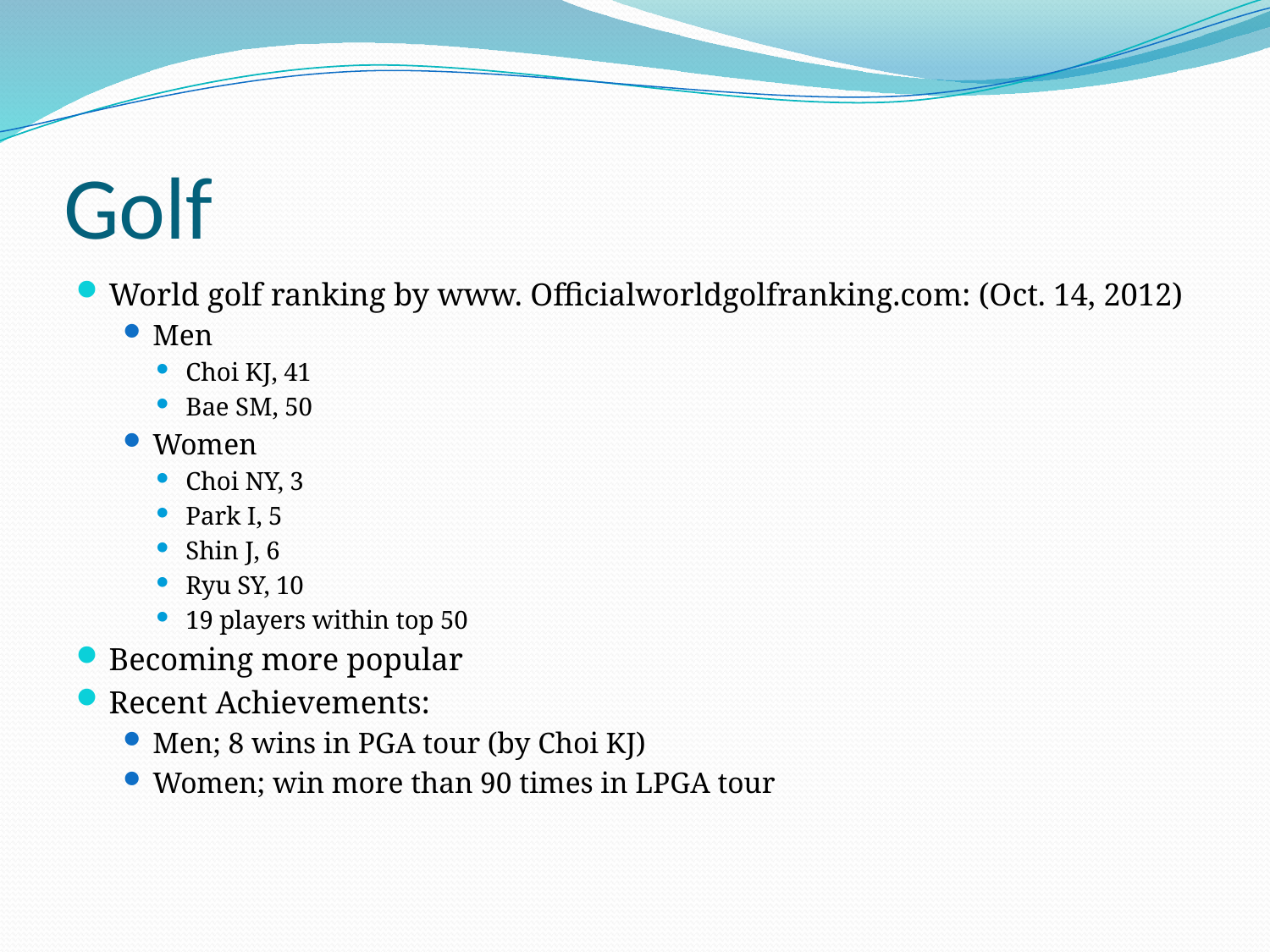

# Golf
World golf ranking by www. Officialworldgolfranking.com: (Oct. 14, 2012)
Men
Choi KJ, 41
Bae SM, 50
Women
Choi NY, 3
Park I, 5
Shin J, 6
Ryu SY, 10
19 players within top 50
Becoming more popular
Recent Achievements:
Men; 8 wins in PGA tour (by Choi KJ)
Women; win more than 90 times in LPGA tour